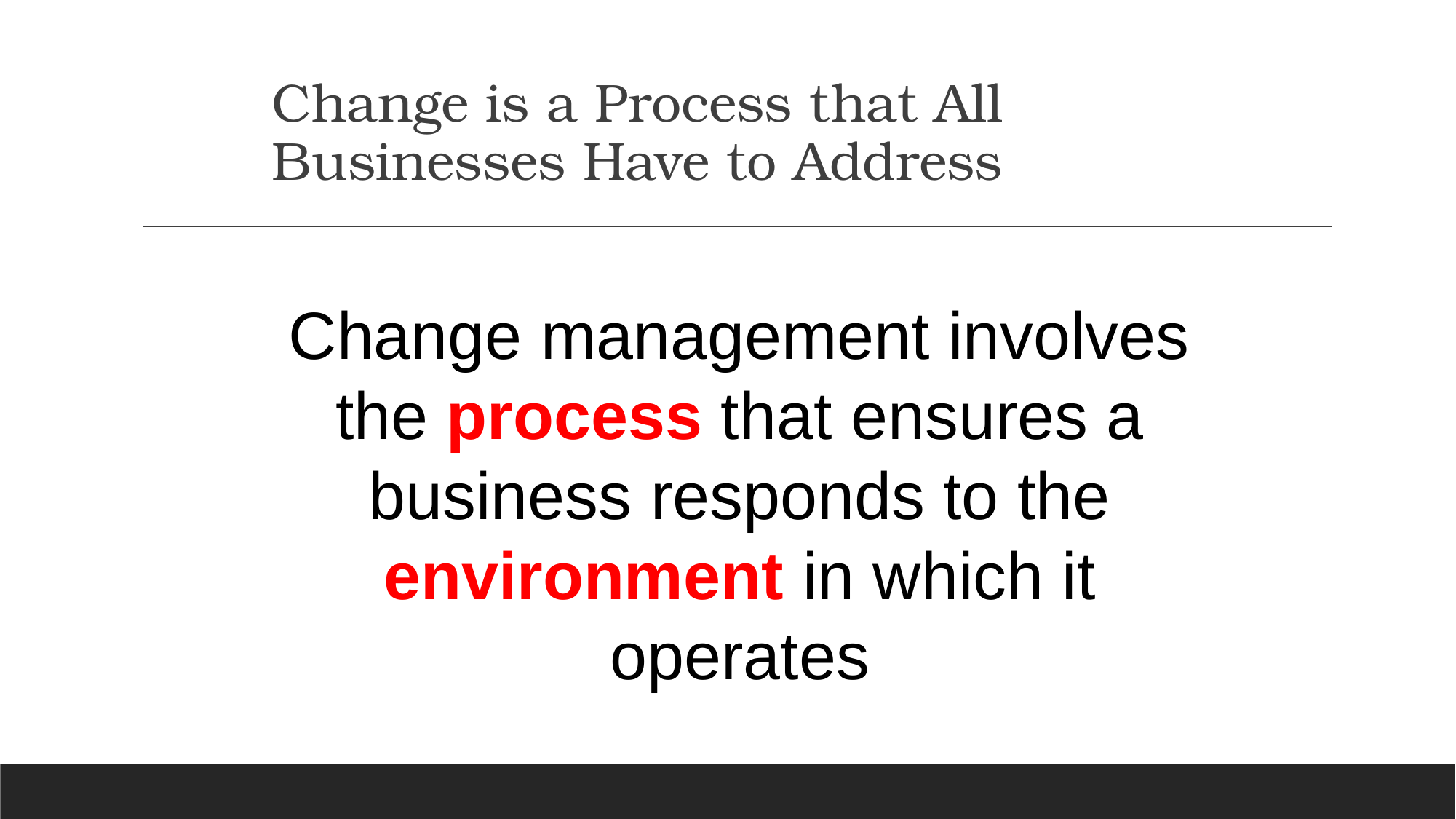

# Change is a Process that All Businesses Have to Address
Change management involves the process that ensures a business responds to the environment in which it operates